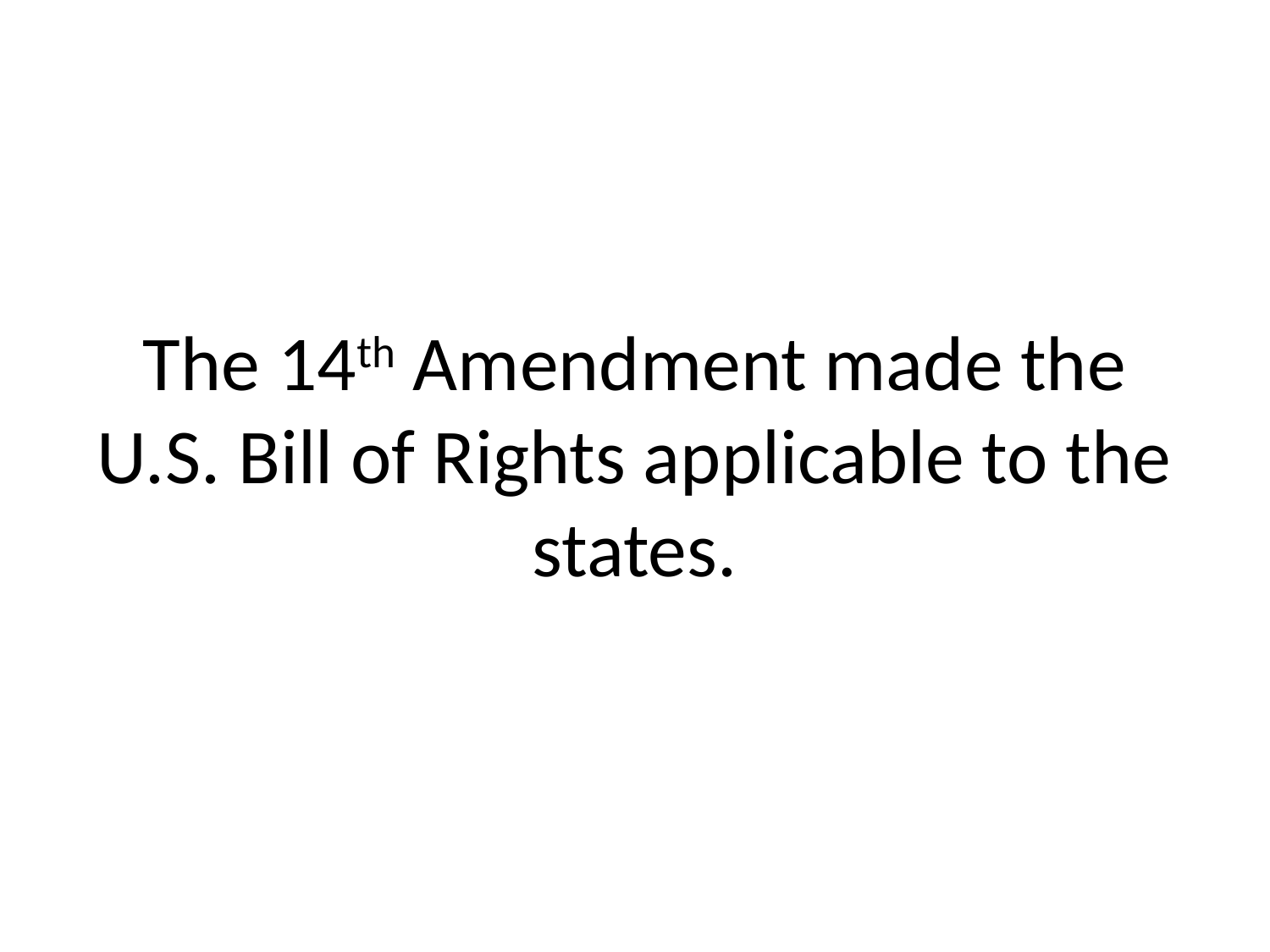

# The 14th Amendment made the U.S. Bill of Rights applicable to the states.